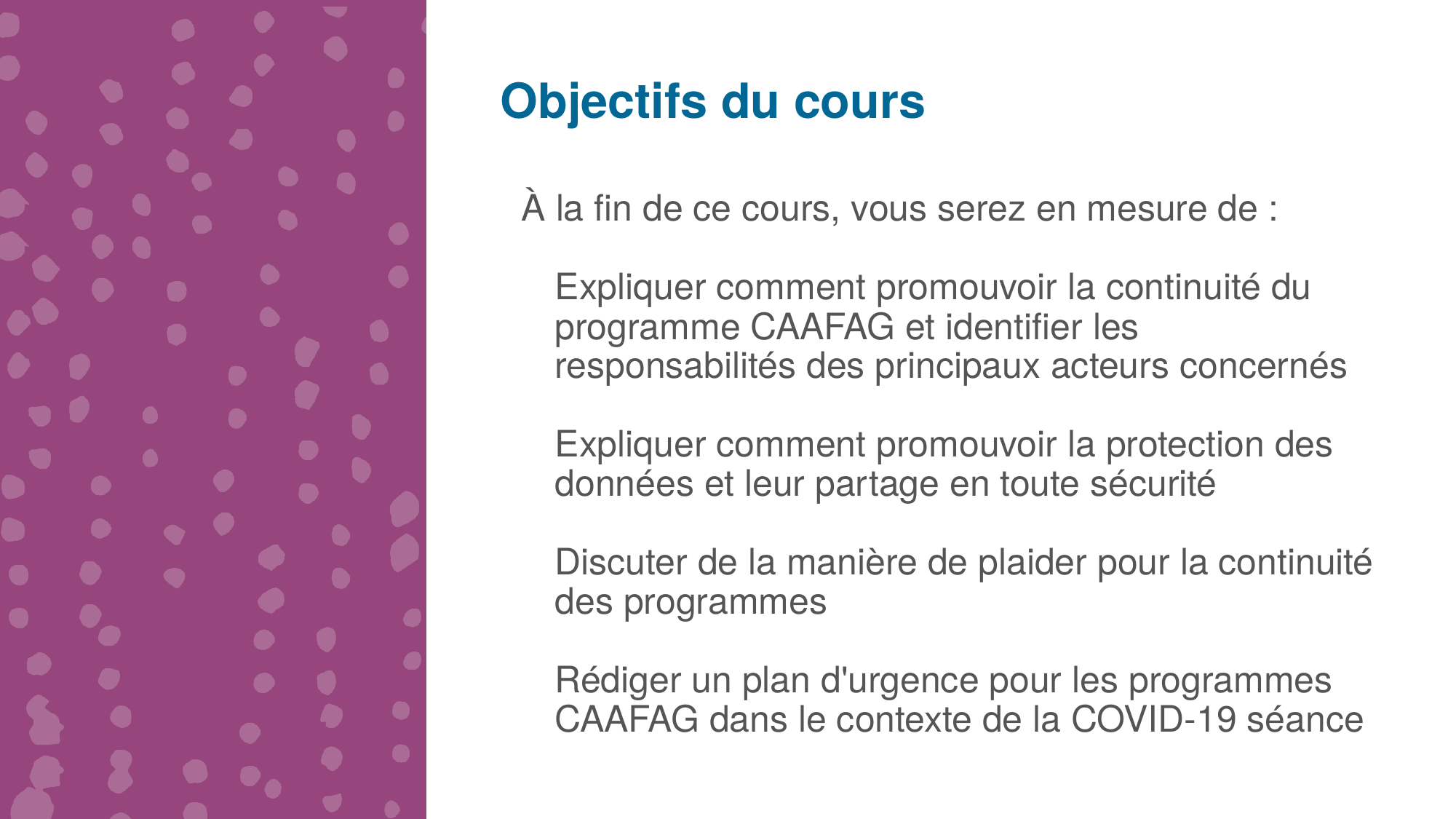

Objectifs du cours
À la fin de ce cours, vous serez en mesure de :

Expliquer comment promouvoir la continuité du programme CAAFAG et identifier les responsabilités des principaux acteurs concernés

Expliquer comment promouvoir la protection des données et leur partage en toute sécurité

Discuter de la manière de plaider pour la continuité des programmes

Rédiger un plan d'urgence pour les programmes CAAFAG dans le contexte de la COVID-19 séance